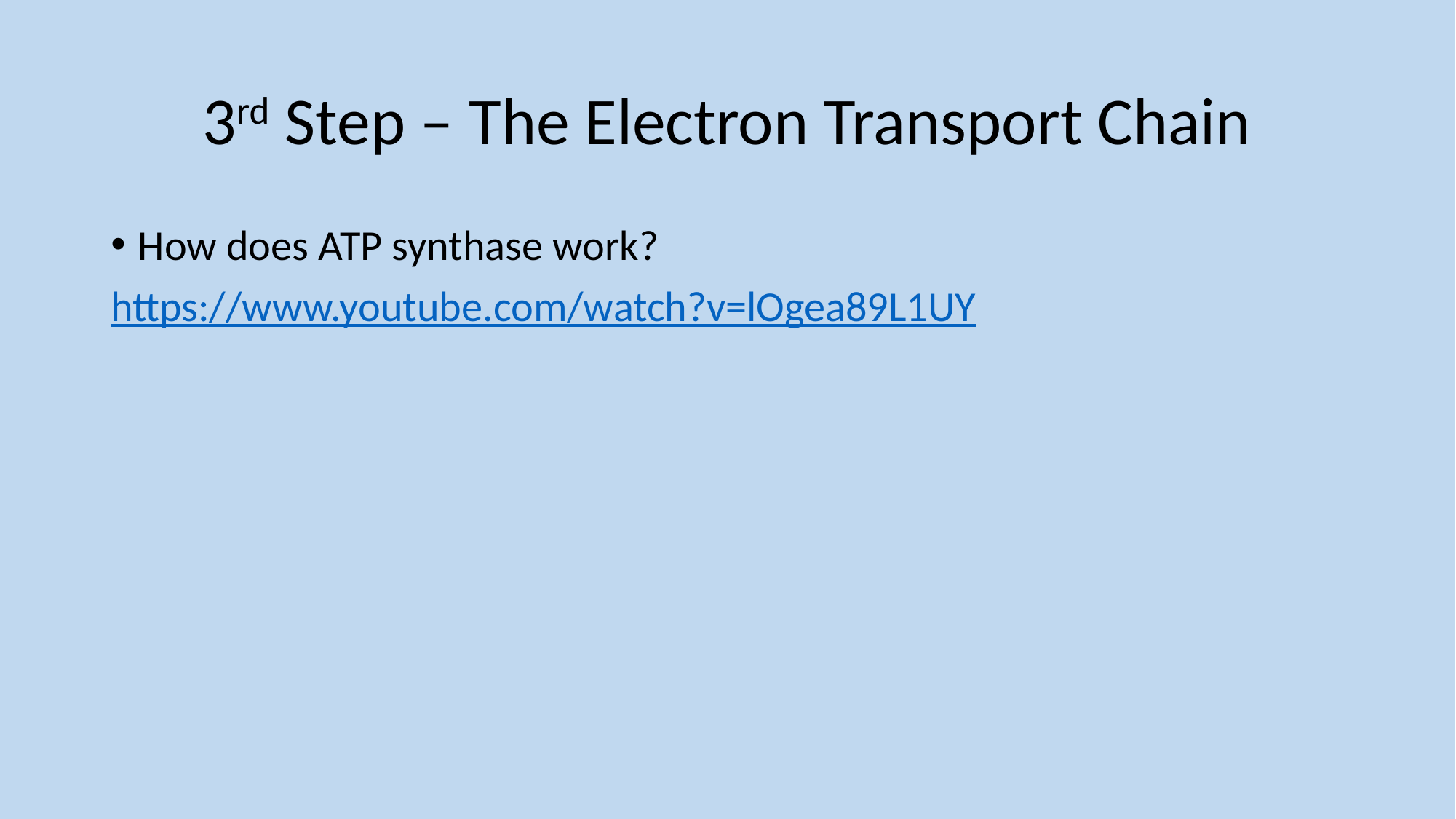

# 3rd Step – The Electron Transport Chain
How does ATP synthase work?
https://www.youtube.com/watch?v=lOgea89L1UY